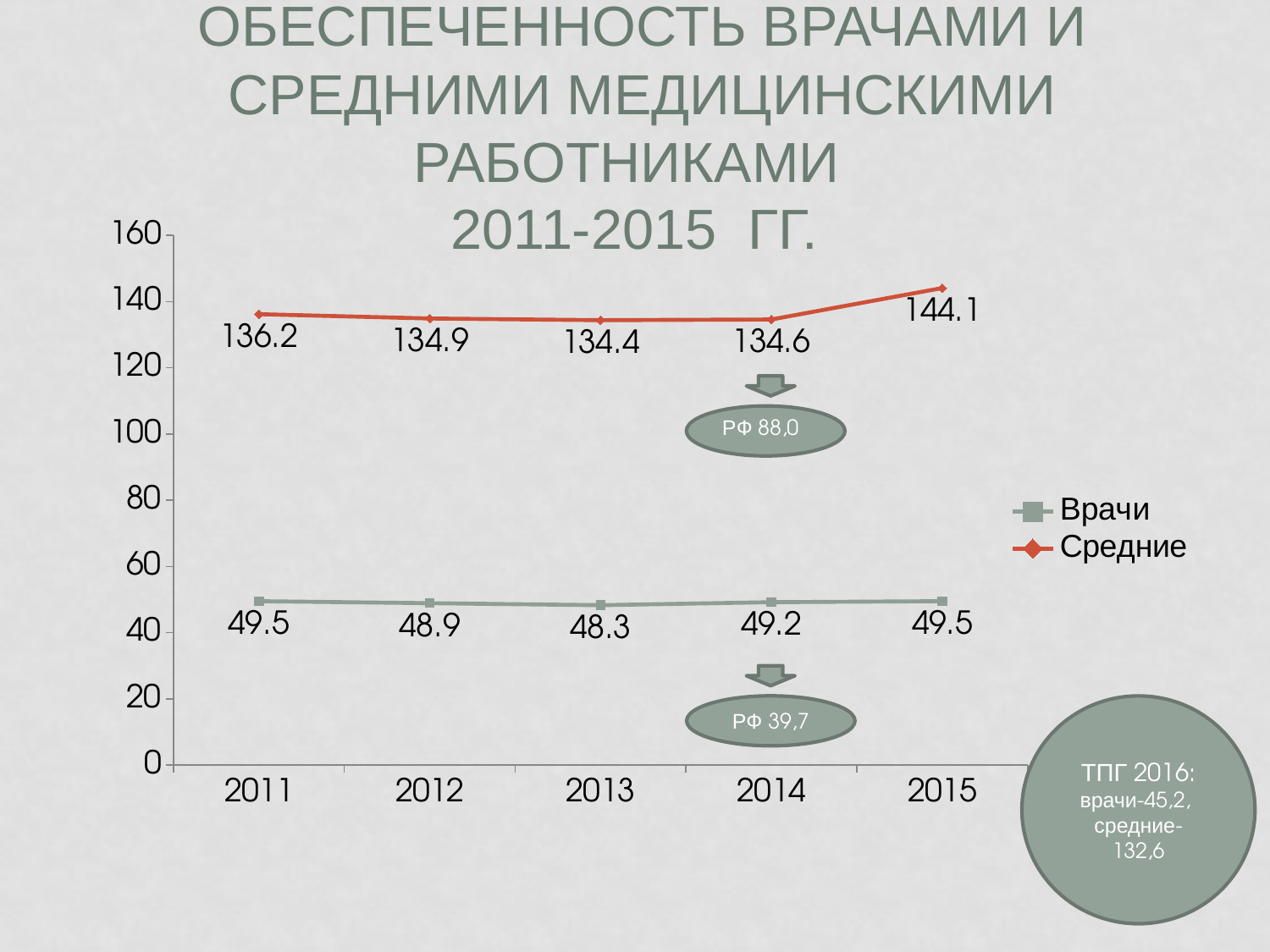

# Обеспеченность врачами и средними медицинскими  работниками 2011-2015  гг.

### Chart

| Category | Врачи | Средние |
|---|---|---|
| 2011 | 49.5 | 136.2 |
| 2012 | 48.9 | 134.9 |
| 2013 | 48.3 | 134.4 |
| 2014 | 49.2 | 134.6 |
| 2015 | 49.5 | 144.1 |
РФ 39,7
ТПГ 2016: врачи-45,2,
средние-132,6